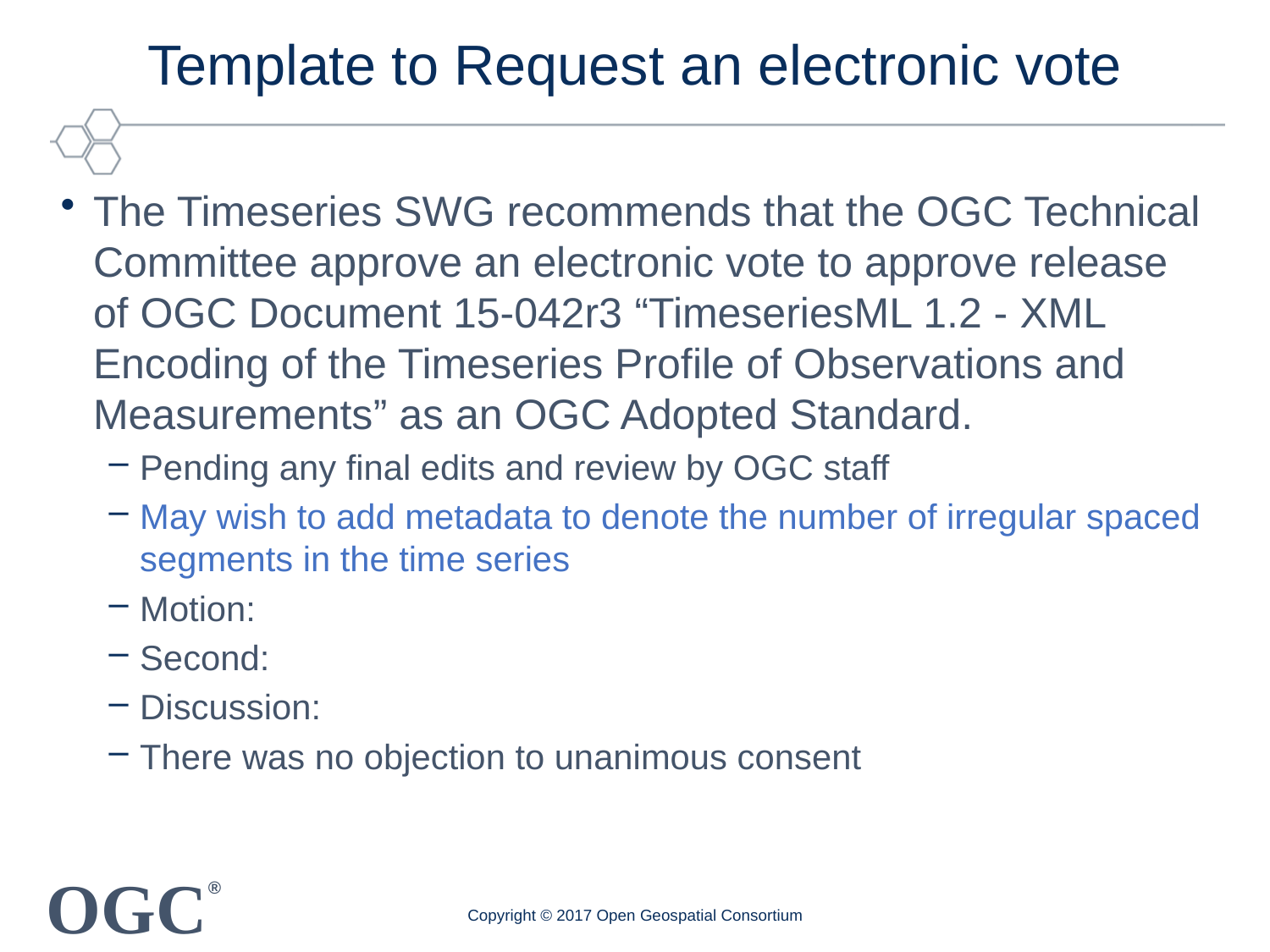

Template to Request an electronic vote
The Timeseries SWG recommends that the OGC Technical Committee approve an electronic vote to approve release of OGC Document 15-042r3 “TimeseriesML 1.2 - XML Encoding of the Timeseries Profile of Observations and Measurements” as an OGC Adopted Standard.
Pending any final edits and review by OGC staff
May wish to add metadata to denote the number of irregular spaced segments in the time series
Motion:
Second:
Discussion:
There was no objection to unanimous consent

Copyright © 2017 Open Geospatial Consortium